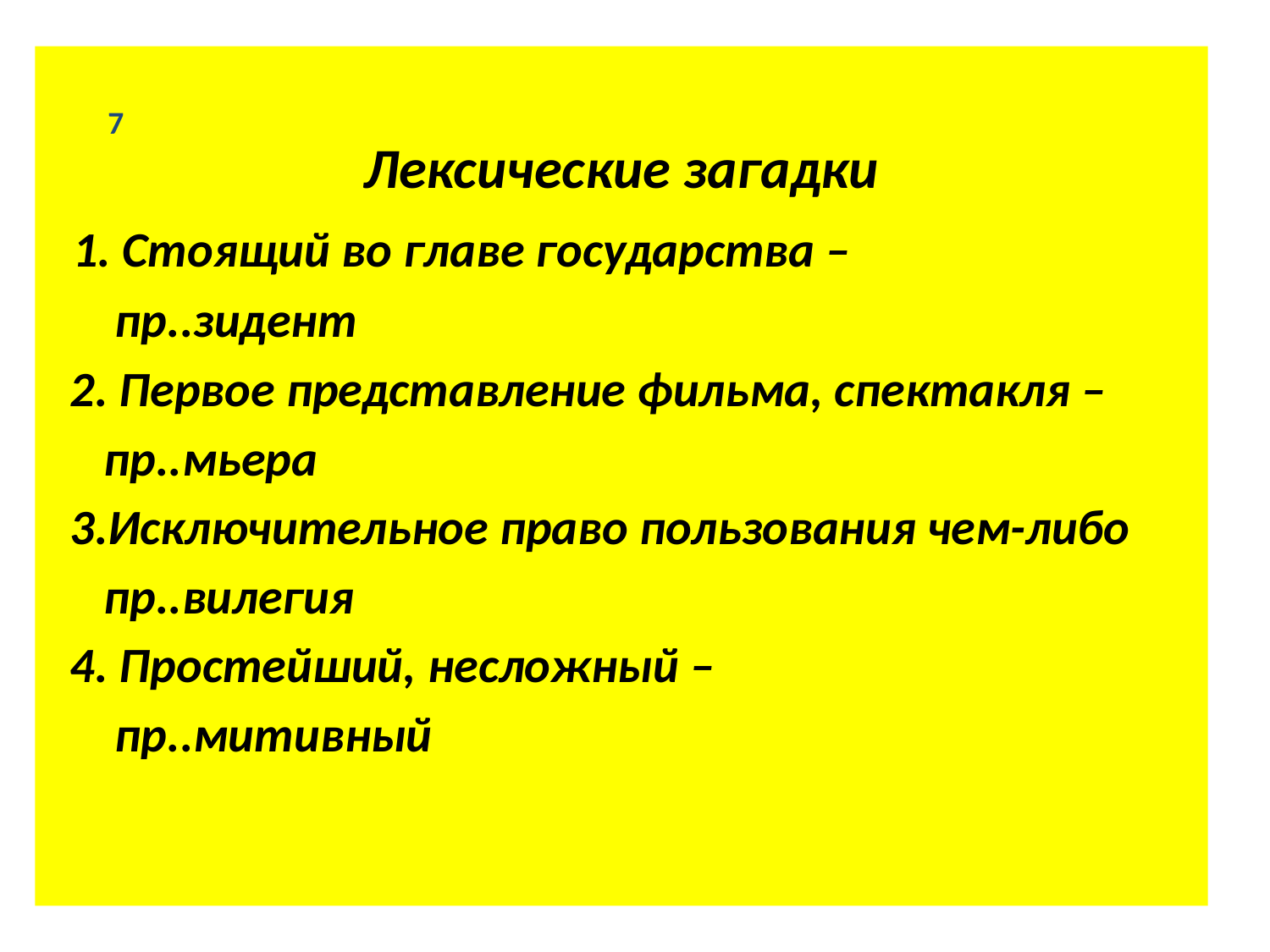

#

Лексические загадки
  1. Стоящий во главе государства –
      пр..зидент
  2. Первое представление фильма, спектакля –
     пр..мьера
  3.Исключительное право пользования чем-либо
     пр..вилегия
  4. Простейший, несложный –
      пр..митивный

7